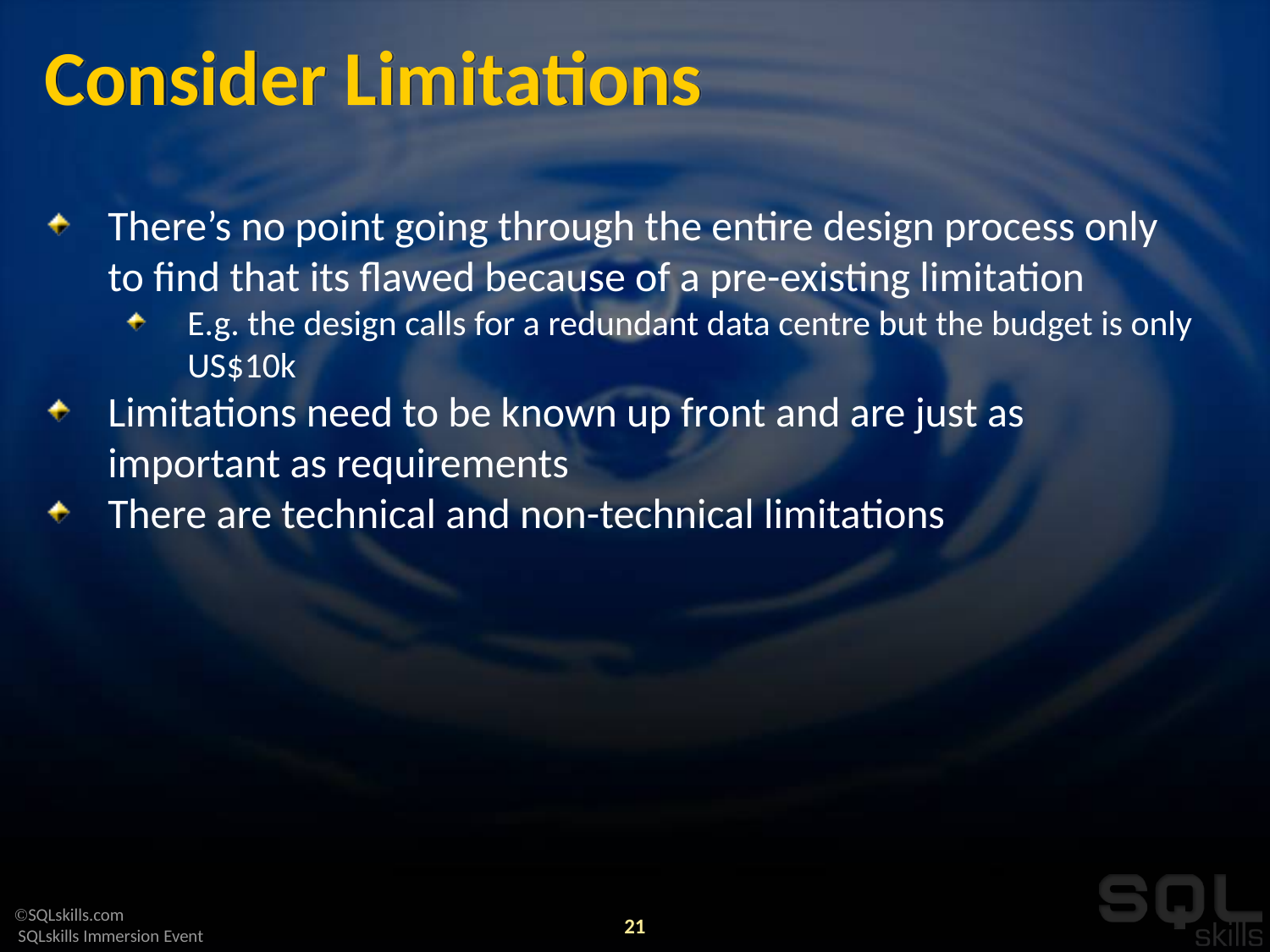

# Consider Limitations
There’s no point going through the entire design process only to find that its flawed because of a pre-existing limitation
E.g. the design calls for a redundant data centre but the budget is only US$10k
Limitations need to be known up front and are just as important as requirements
There are technical and non-technical limitations
21